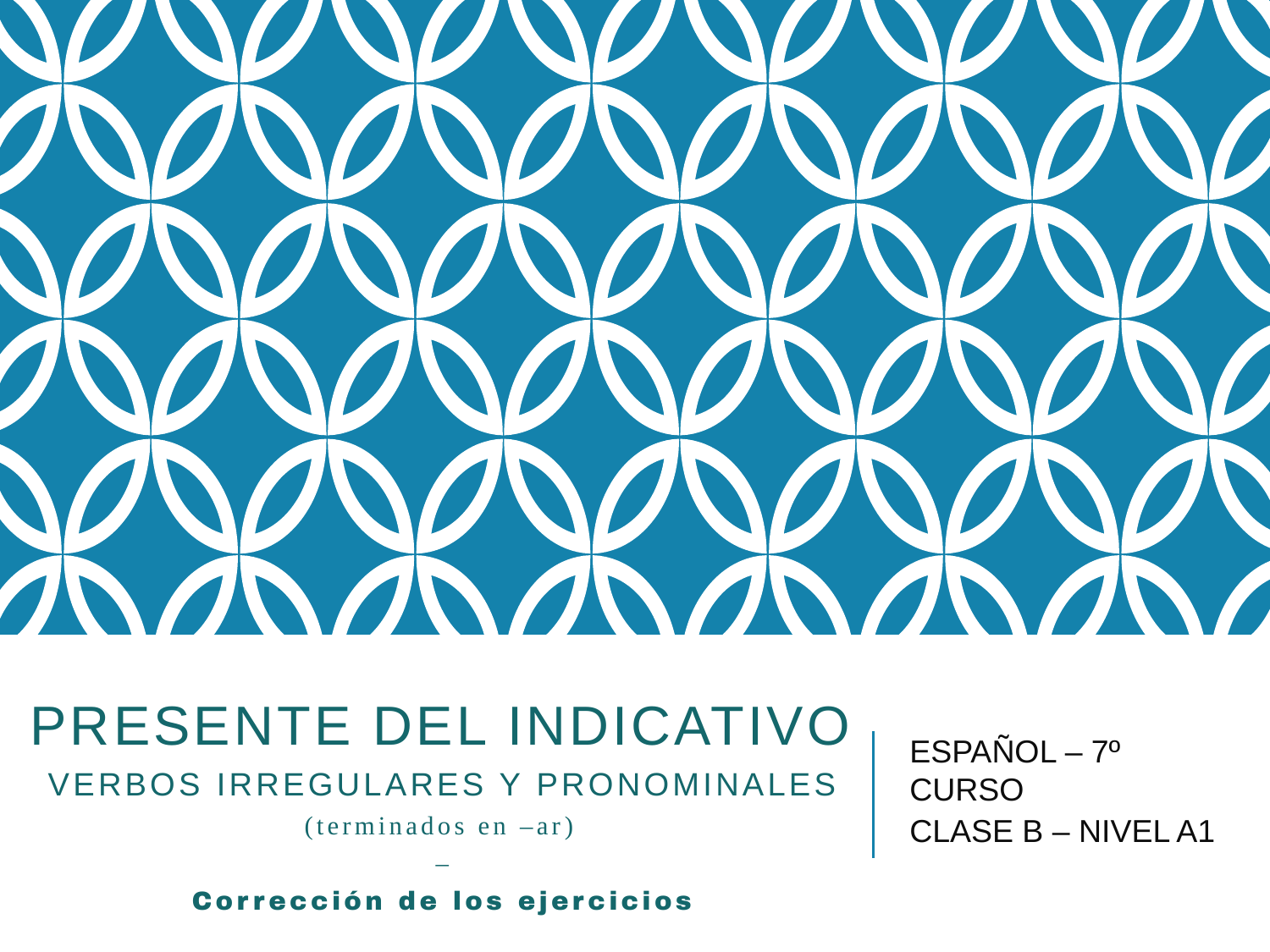

Presente del indicativo
Verbos Irregulares y pronominales
(terminados en –ar)
–
Corrección de los ejercicios
ESPAÑOL – 7º CURSO
CLASE B – NIVEL A1